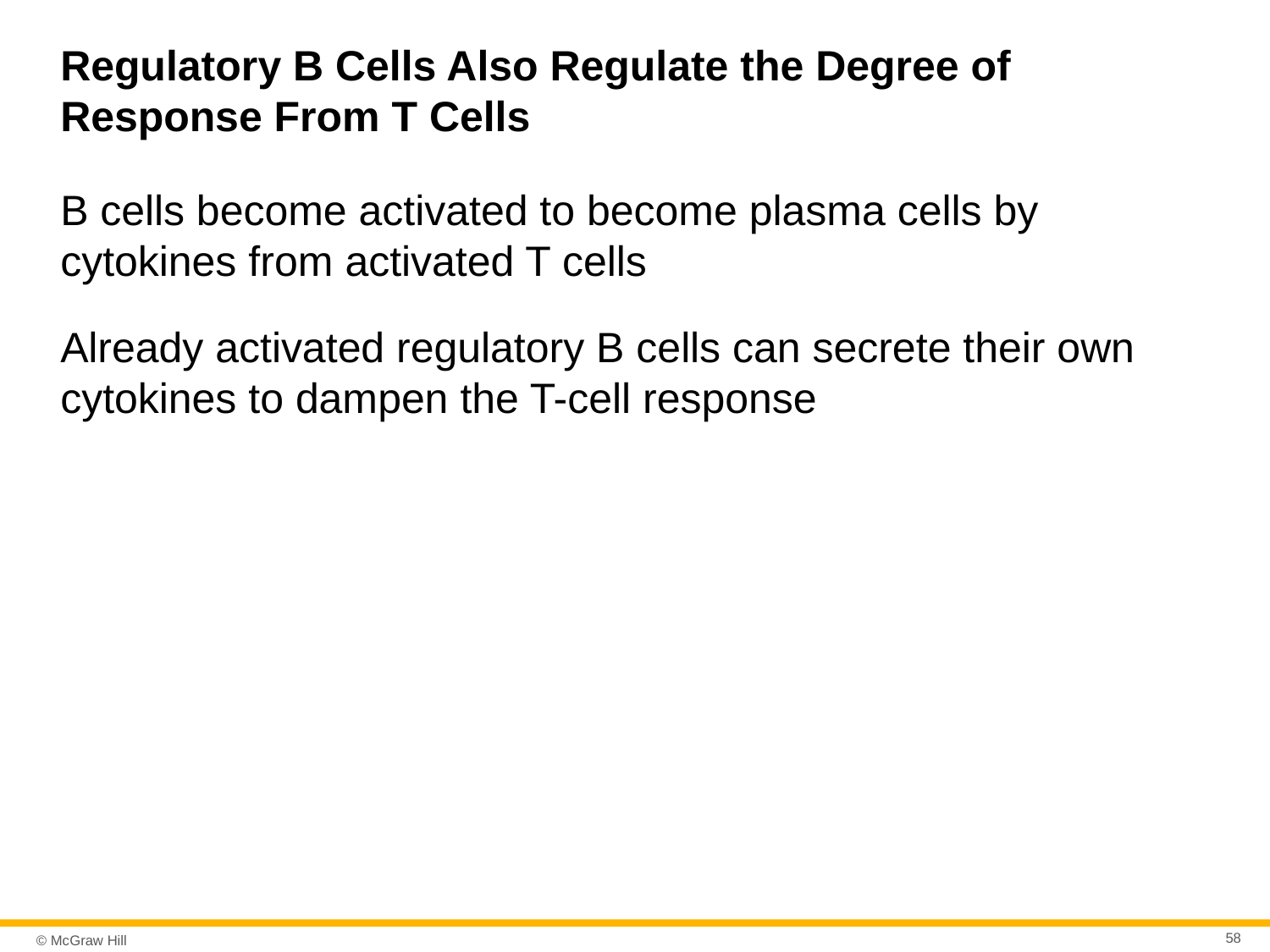

# Regulatory B Cells Also Regulate the Degree of Response From T Cells
B cells become activated to become plasma cells by cytokines from activated T cells
Already activated regulatory B cells can secrete their own cytokines to dampen the T-cell response